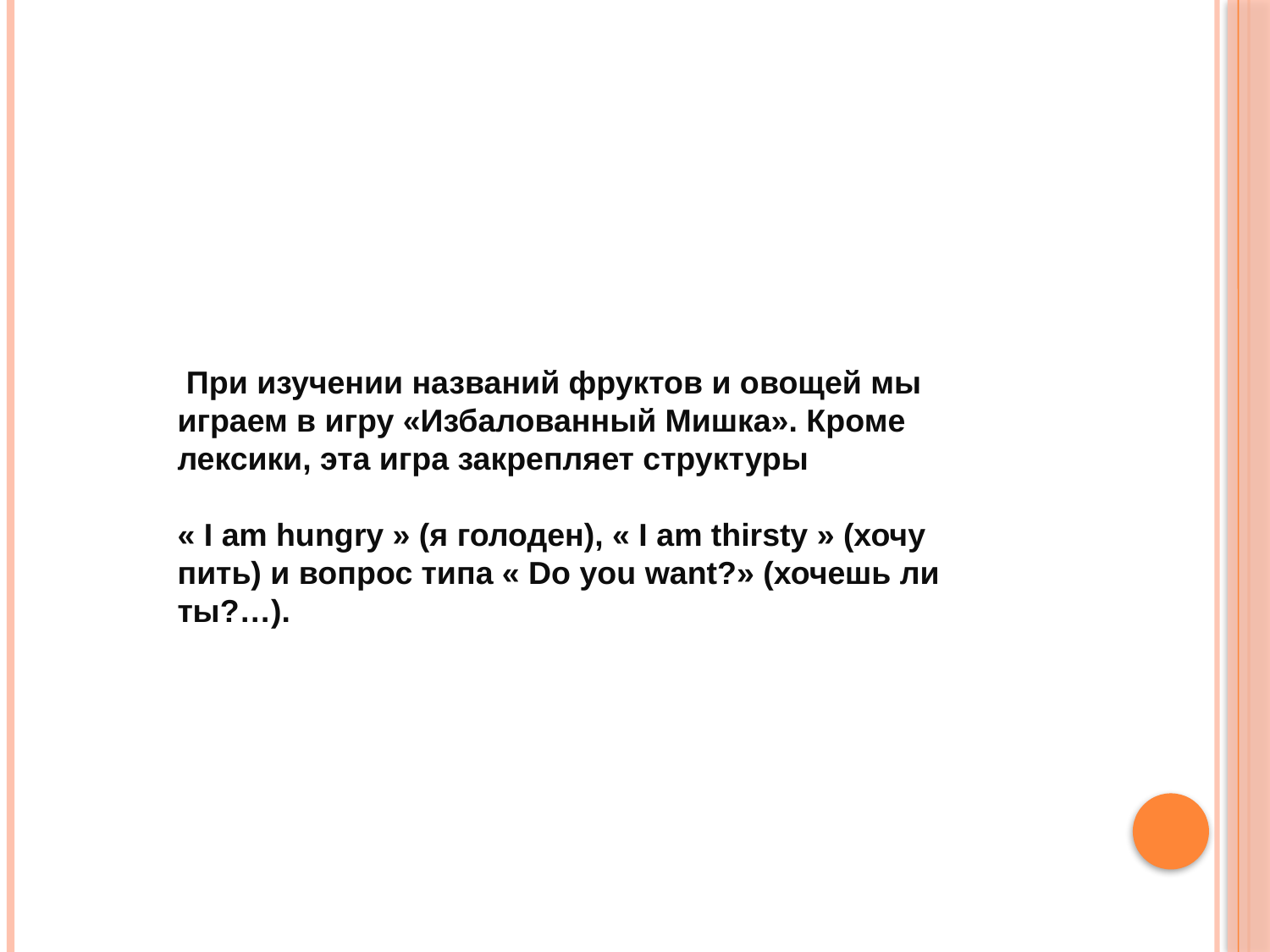

При изучении названий фруктов и овощей мы играем в игру «Избалованный Мишка». Кроме лексики, эта игра закрепляет структуры

« I am hungry » (я голоден), « I am thirsty » (хочу пить) и вопрос типа « Do you want?» (хочешь ли ты?…).